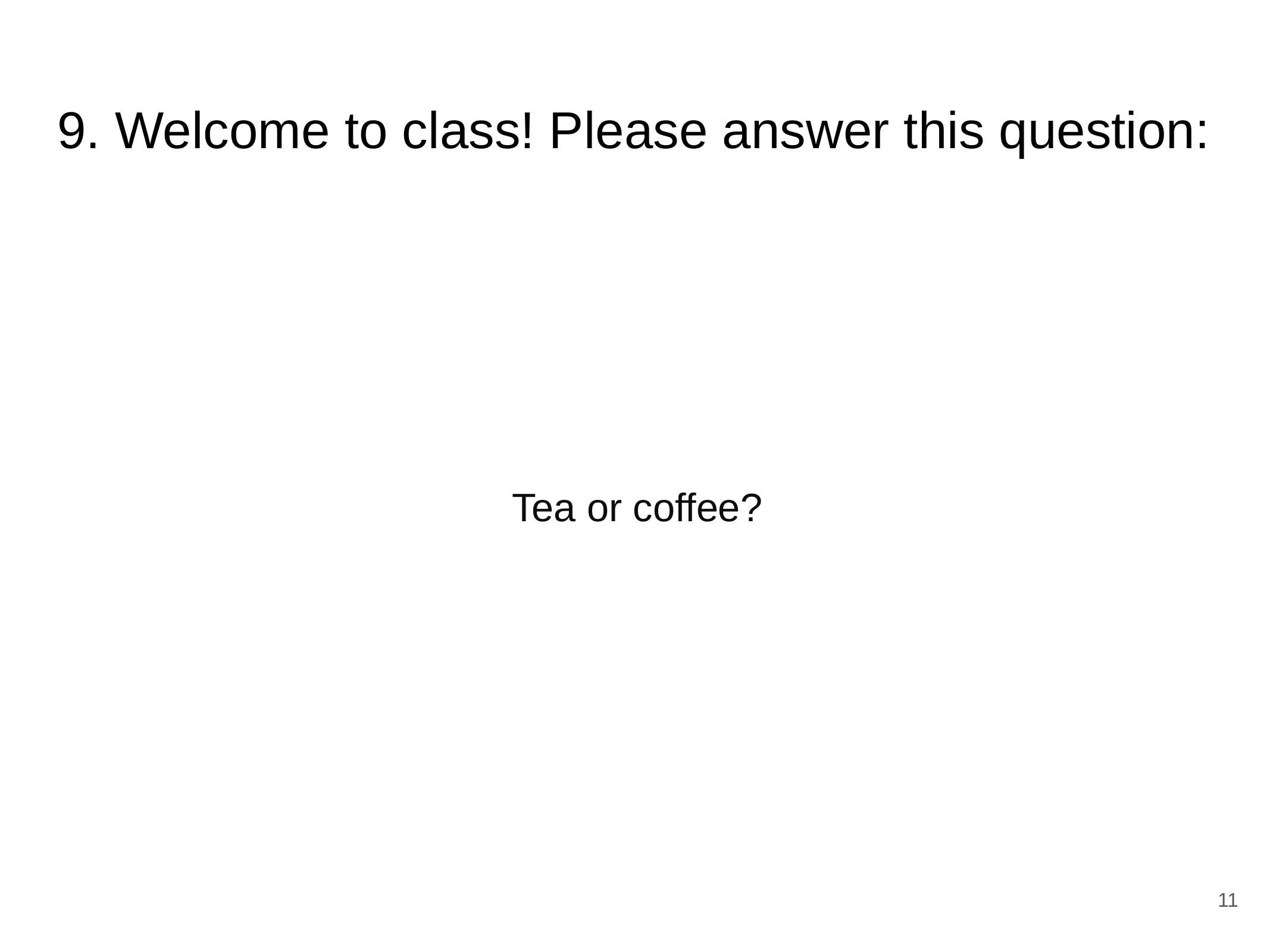

# 9. Welcome to class! Please answer this question:
Tea or coffee?

11